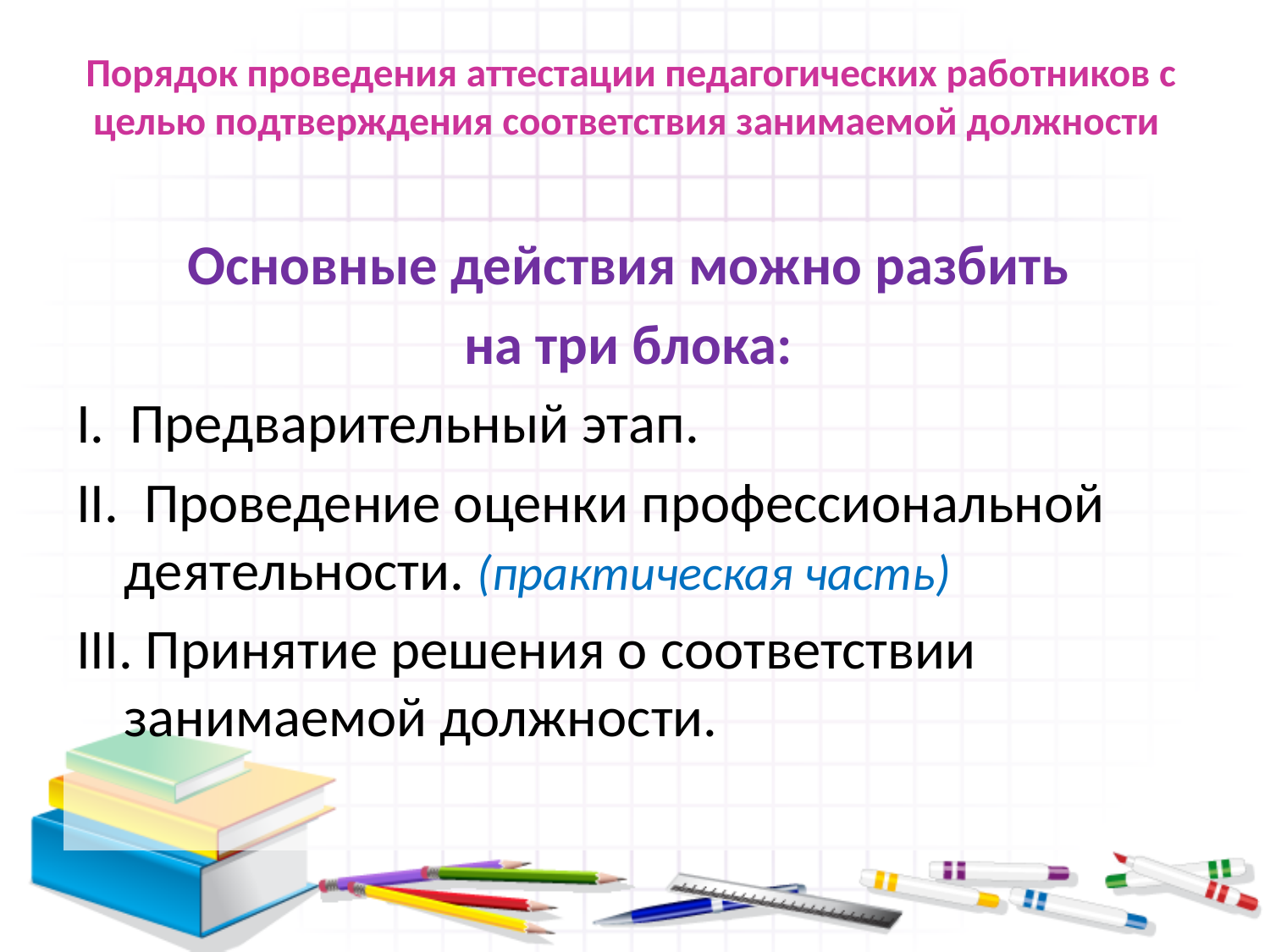

# Порядок проведения аттестации педагогических работников с целью подтверждения соответствия занимаемой должности
Основные действия можно разбить
на три блока:
I.  Предварительный этап.
II.  Проведение оценки профессиональной деятельности. (практическая часть)
III. Принятие решения о соответствии занимаемой должности.